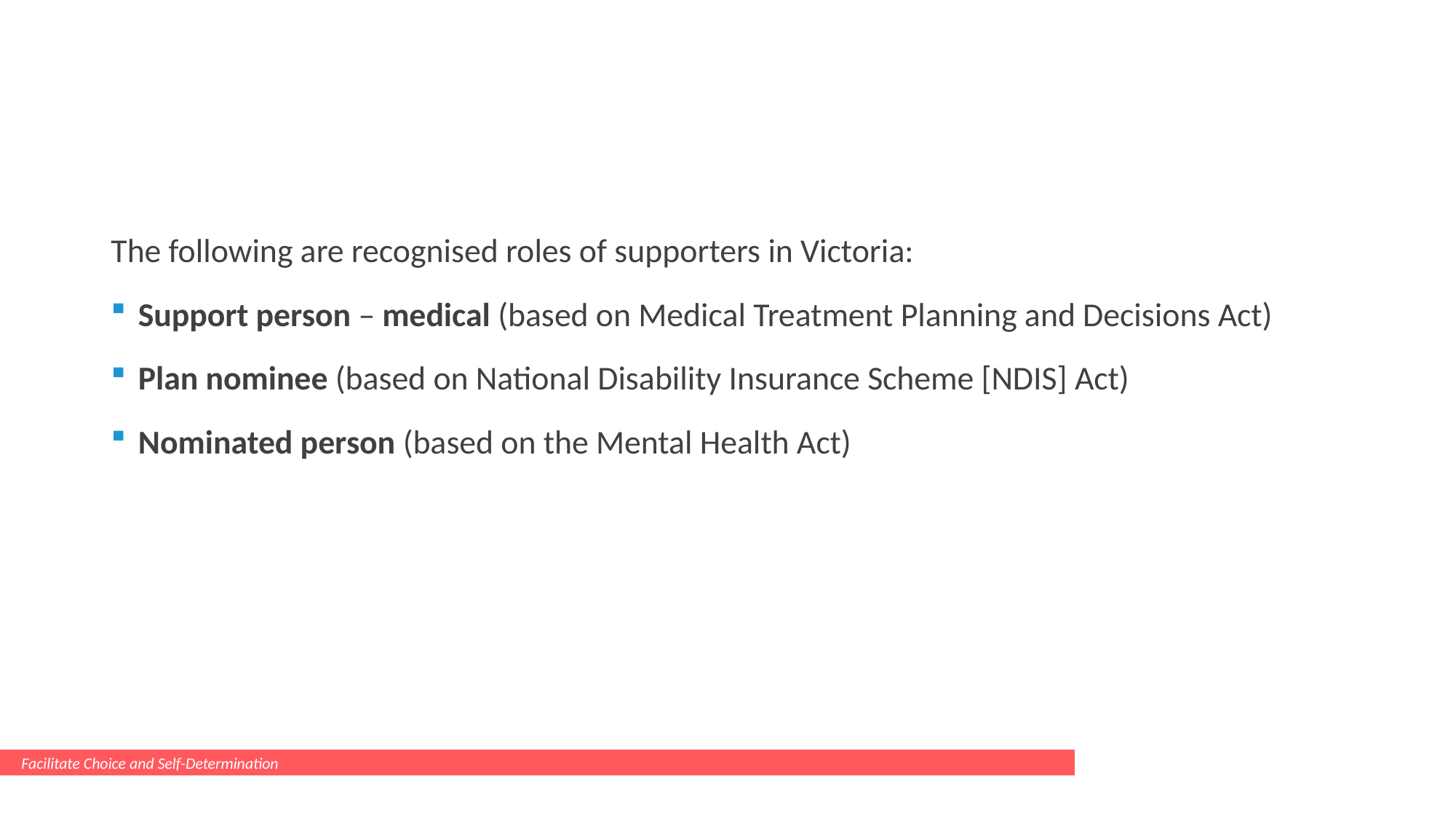

#
The following are recognised roles of supporters in Victoria:
Support person – medical (based on Medical Treatment Planning and Decisions Act)
Plan nominee (based on National Disability Insurance Scheme [NDIS] Act)
Nominated person (based on the Mental Health Act)
Facilitate Choice and Self-Determination